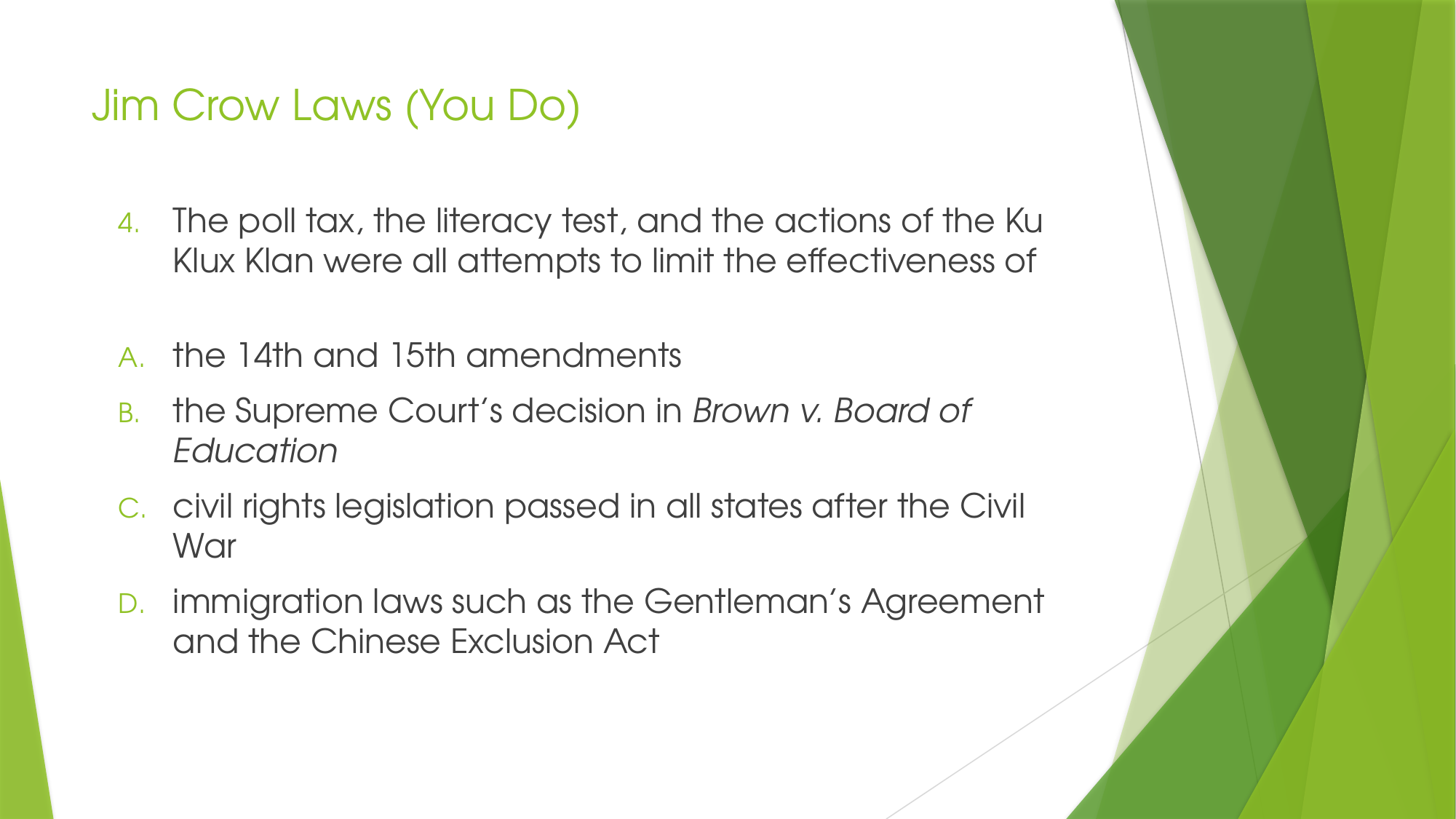

# Jim Crow Laws (You Do)
The poll tax, the literacy test, and the actions of the Ku Klux Klan were all attempts to limit the effectiveness of
the 14th and 15th amendments
the Supreme Court’s decision in Brown v. Board of Education
civil rights legislation passed in all states after the Civil War
immigration laws such as the Gentleman’s Agreement and the Chinese Exclusion Act